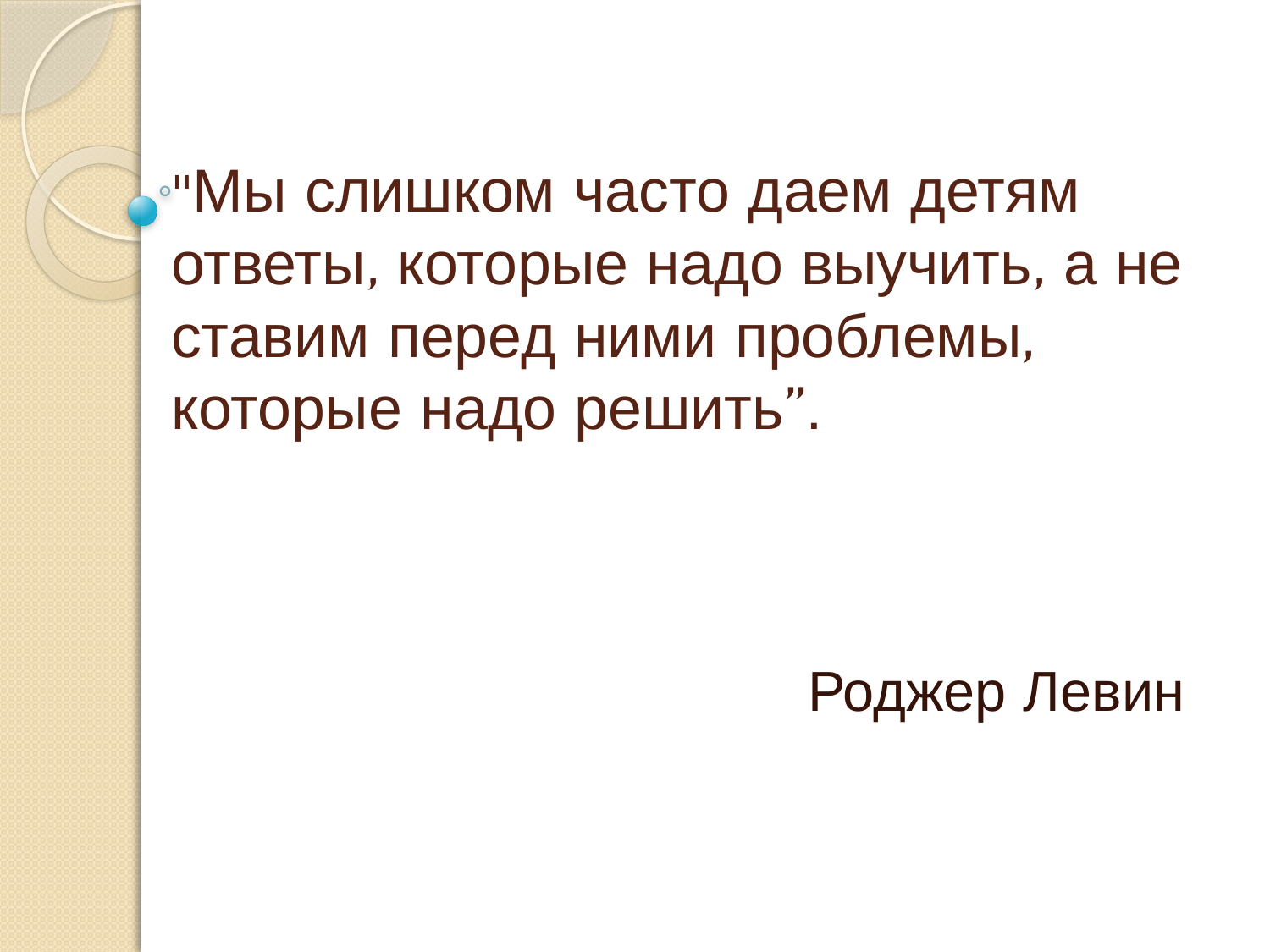

# "Мы слишком часто даем детям ответы, которые надо выучить, а не   ставим перед ними проблемы, которые надо решить”.
Роджер Левин